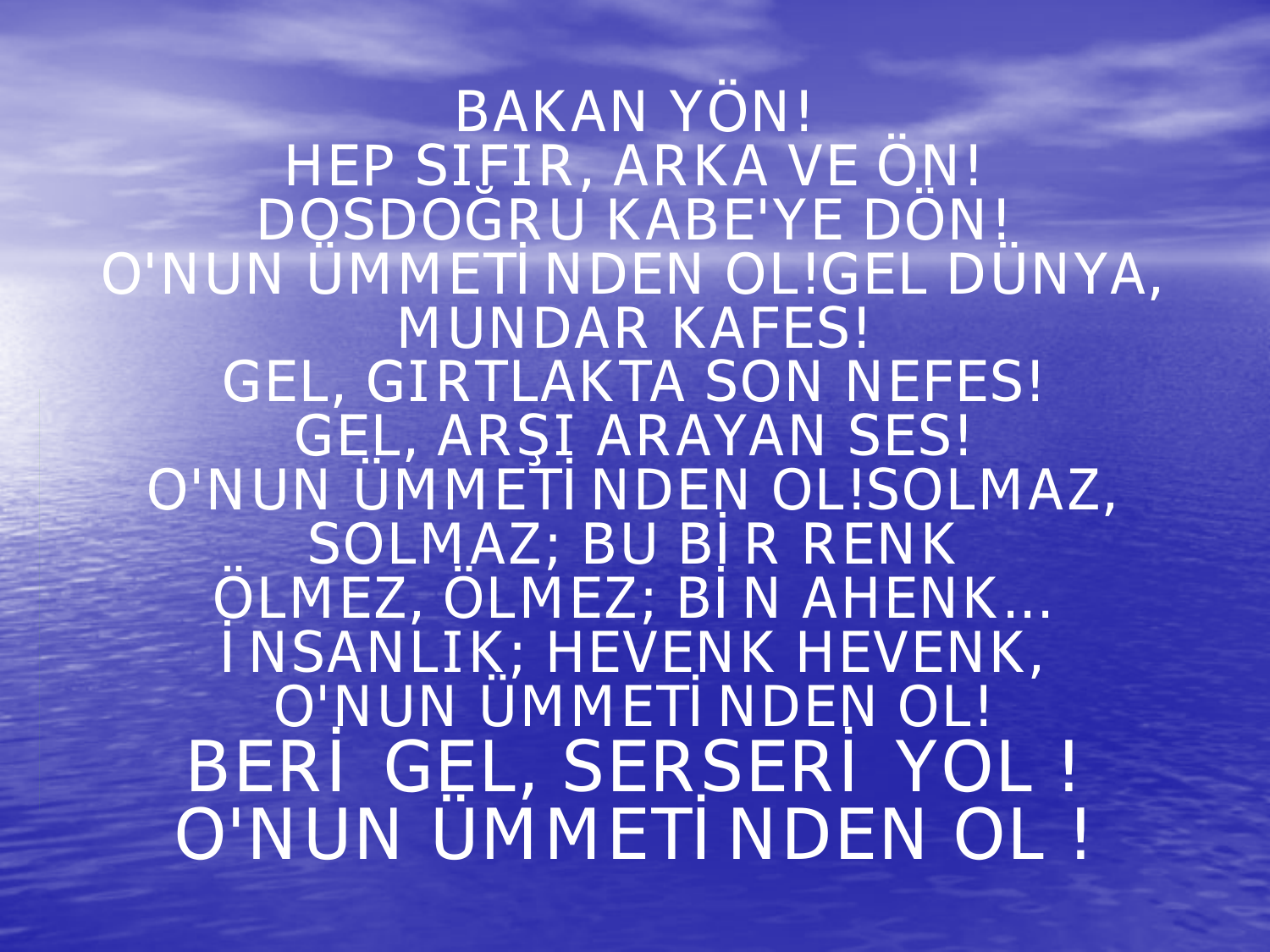

BAKAN YÖN!
HEP SIFIR, ARKA VE ÖN!
DOSDOĞRU KABE'YE DÖN!
O'NUN ÜMMETİNDEN OL!GEL DÜNYA, MUNDAR KAFES!
GEL, GIRTLAKTA SON NEFES!
GEL, ARŞI ARAYAN SES!
O'NUN ÜMMETİNDEN OL!SOLMAZ, SOLMAZ; BU BİR RENK
ÖLMEZ, ÖLMEZ; BİN AHENK...
İNSANLIK; HEVENK HEVENK,
O'NUN ÜMMETİNDEN OL!
BERİ GEL, SERSERİ YOL !
O'NUN ÜMMETİNDEN OL !

#